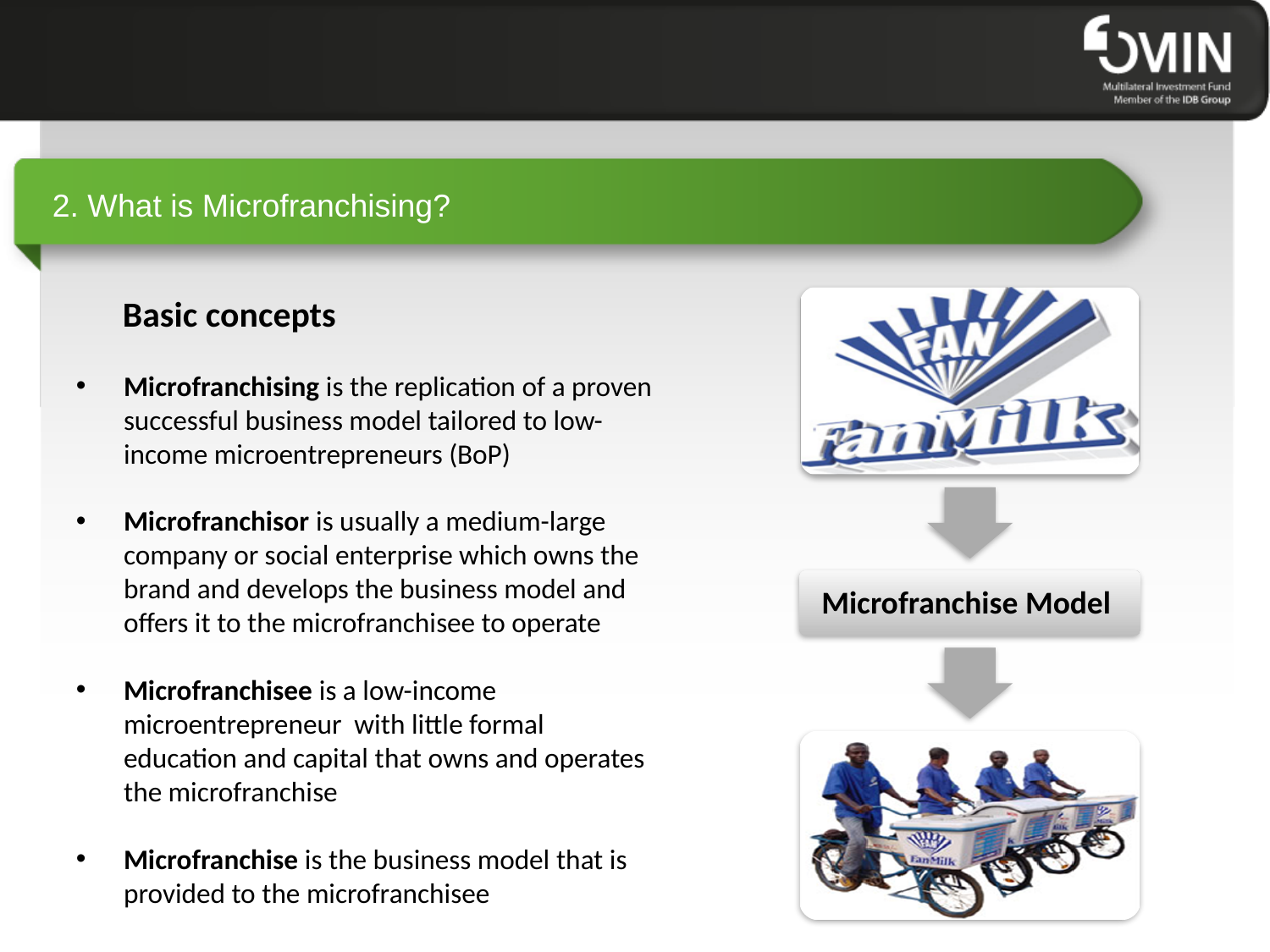

# 2. What is Microfranchising?

Microfranchise Model

  	 Basic concepts

Microfranchising is the replication of a proven successful business model tailored to low-income microentrepreneurs (BoP)

Microfranchisor is usually a medium-large company or social enterprise which owns the brand and develops the business model and offers it to the microfranchisee to operate

Microfranchisee is a low-income microentrepreneur  with little formal education and capital that owns and operates the microfranchise

Microfranchise is the business model that is provided to the microfranchisee